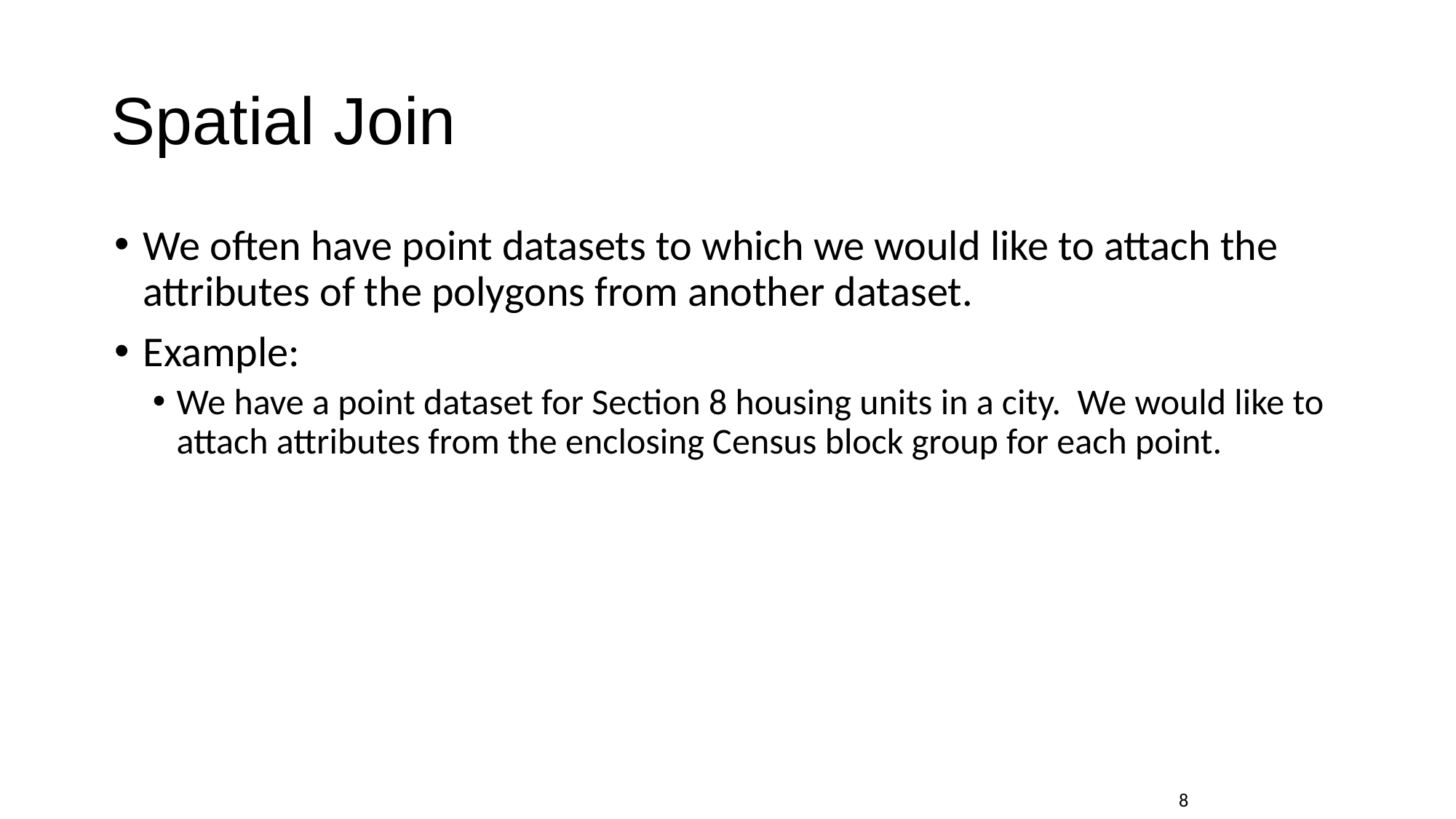

# Spatial Join
We often have point datasets to which we would like to attach the attributes of the polygons from another dataset.
Example:
We have a point dataset for Section 8 housing units in a city.  We would like to attach attributes from the enclosing Census block group for each point.
8